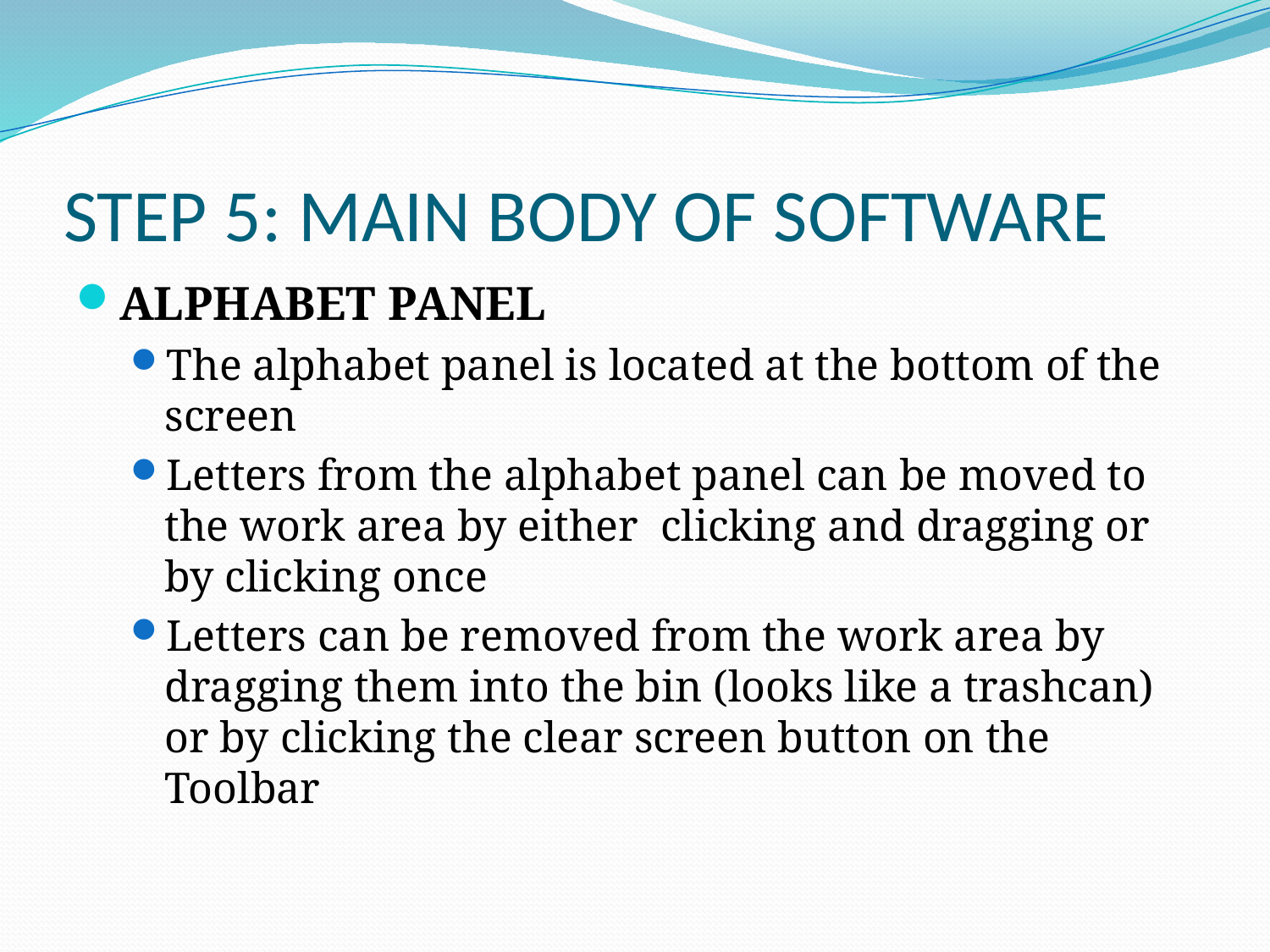

# STEP 5: MAIN BODY OF SOFTWARE
ALPHABET PANEL
The alphabet panel is located at the bottom of the screen
Letters from the alphabet panel can be moved to the work area by either  clicking and dragging or by clicking once
Letters can be removed from the work area by dragging them into the bin (looks like a trashcan) or by clicking the clear screen button on the Toolbar